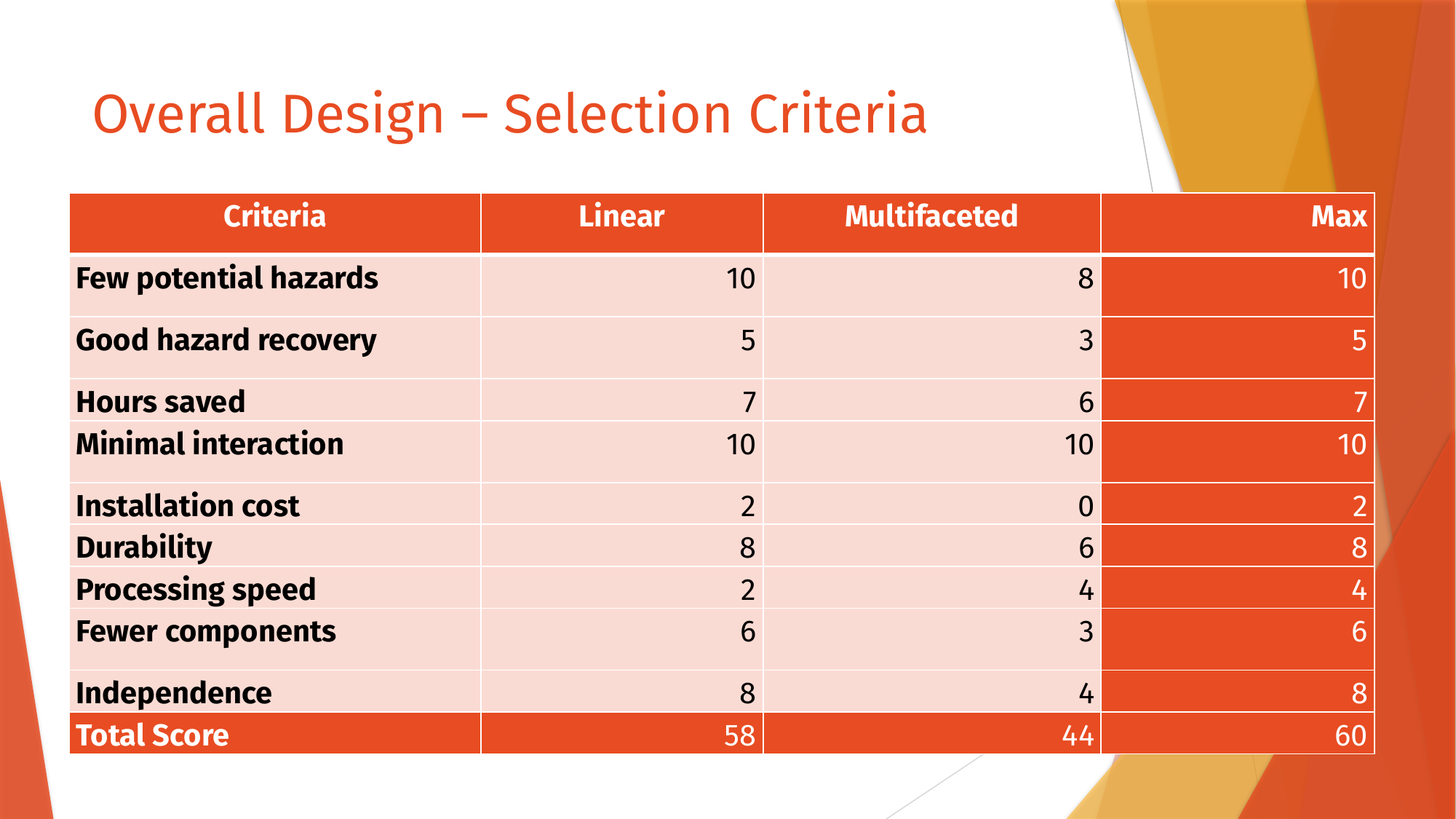

# Overall Design – Selection Criteria
| Criteria | Linear | Multifaceted | Max |
| --- | --- | --- | --- |
| Few potential hazards | 10 | 8 | 10 |
| Good hazard recovery | 5 | 3 | 5 |
| Hours saved | 7 | 6 | 7 |
| Minimal interaction | 10 | 10 | 10 |
| Installation cost | 2 | 0 | 2 |
| Durability | 8 | 6 | 8 |
| Processing speed | 2 | 4 | 4 |
| Fewer components | 6 | 3 | 6 |
| Independence | 8 | 4 | 8 |
| Total Score | 58 | 44 | 60 |